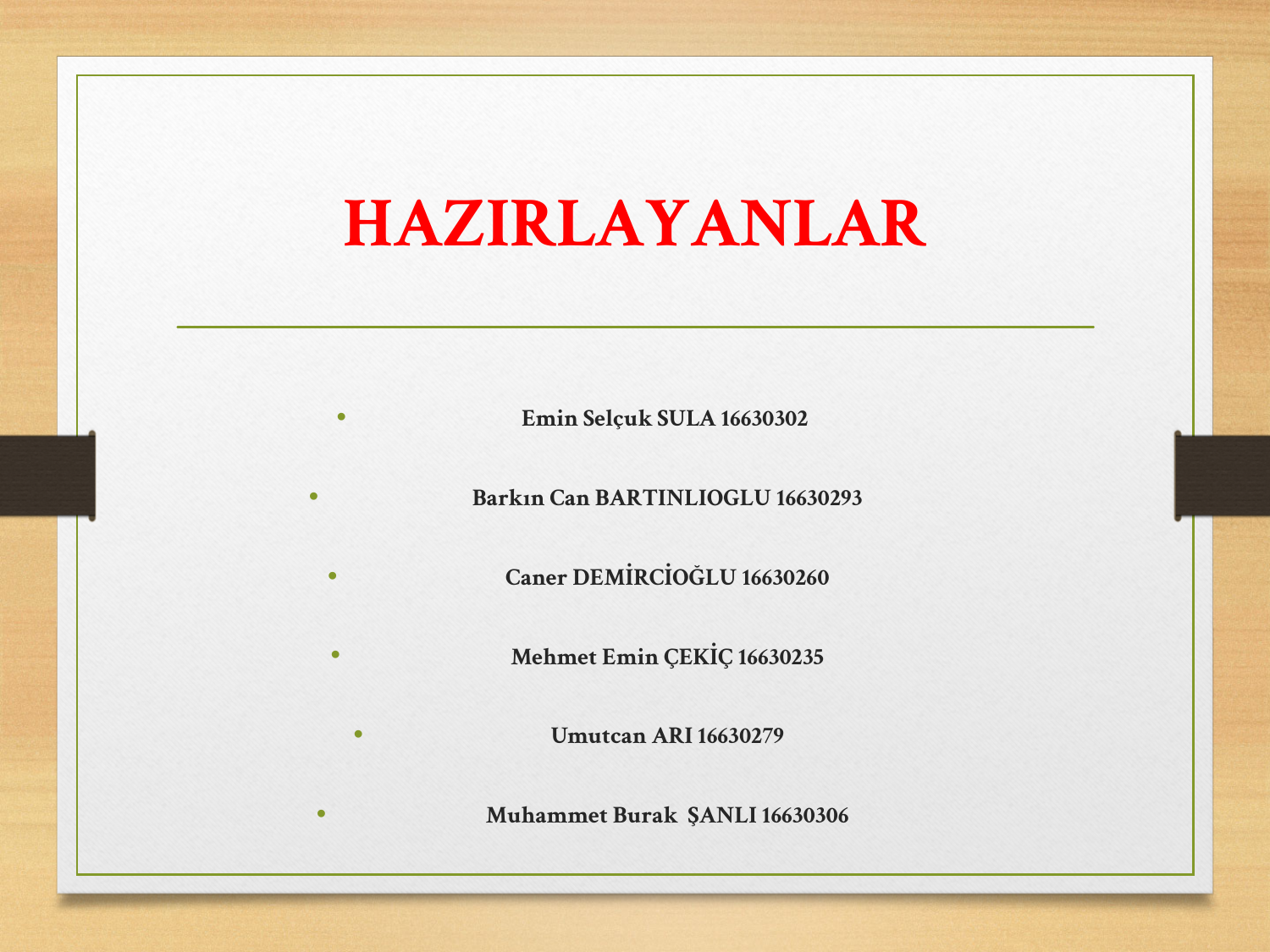

# HAZIRLAYANLAR

Emin Selçuk SULA 16630302

Barkın Can BARTINLIOGLU 16630293

Caner DEMİRCİOĞLU 16630260

Mehmet Emin ÇEKİÇ 16630235

Umutcan ARI 16630279

Muhammet Burak  ŞANLI 16630306